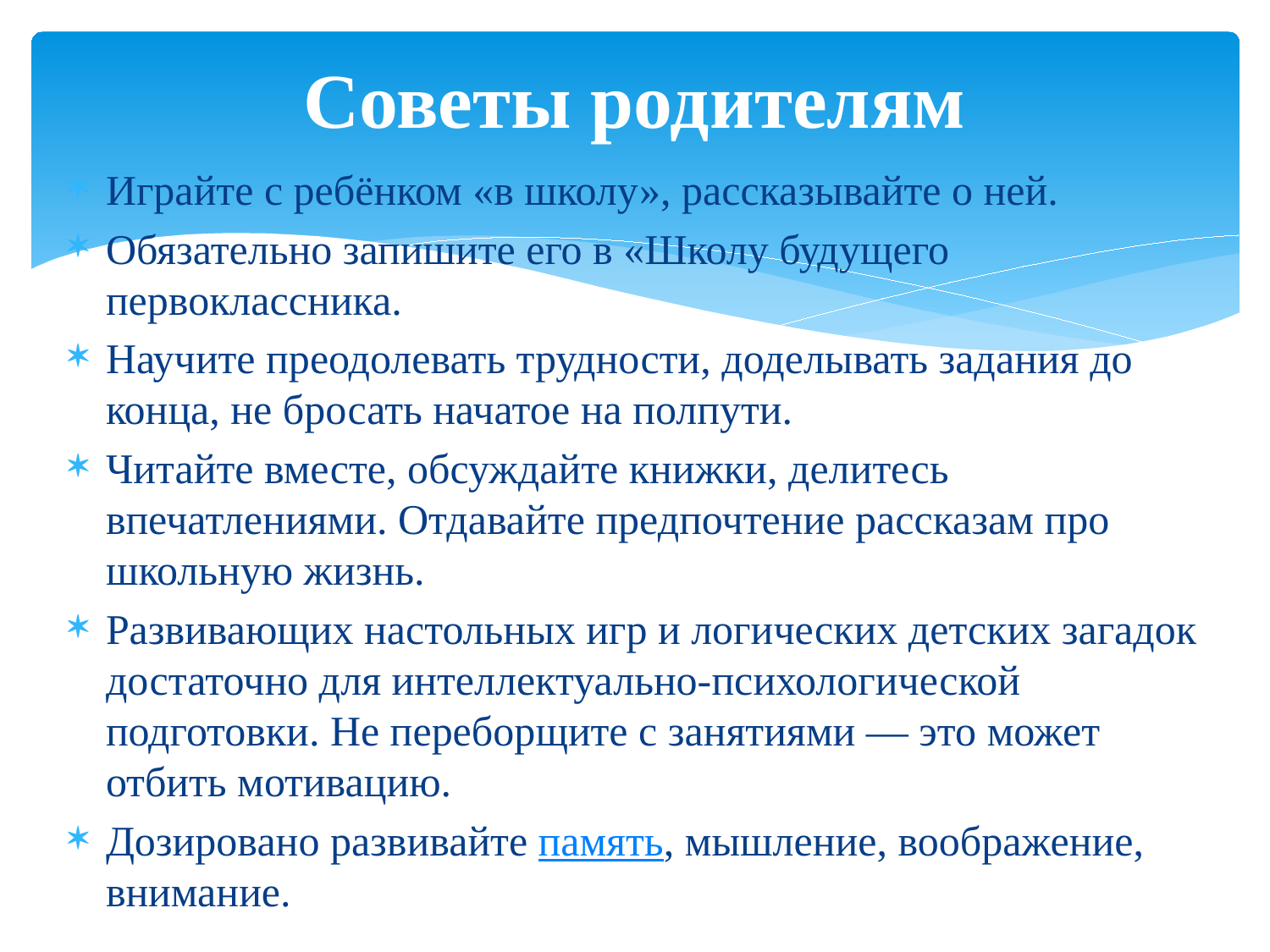

# Советы родителям
Играйте с ребёнком «в школу», рассказывайте о ней.
Обязательно запишите его в «Школу будущего первоклассника.
Научите преодолевать трудности, доделывать задания до конца, не бросать начатое на полпути.
Читайте вместе, обсуждайте книжки, делитесь впечатлениями. Отдавайте предпочтение рассказам про школьную жизнь.
Развивающих настольных игр и логических детских загадок достаточно для интеллектуально-психологической подготовки. Не переборщите с занятиями — это может отбить мотивацию.
Дозировано развивайте память, мышление, воображение, внимание.